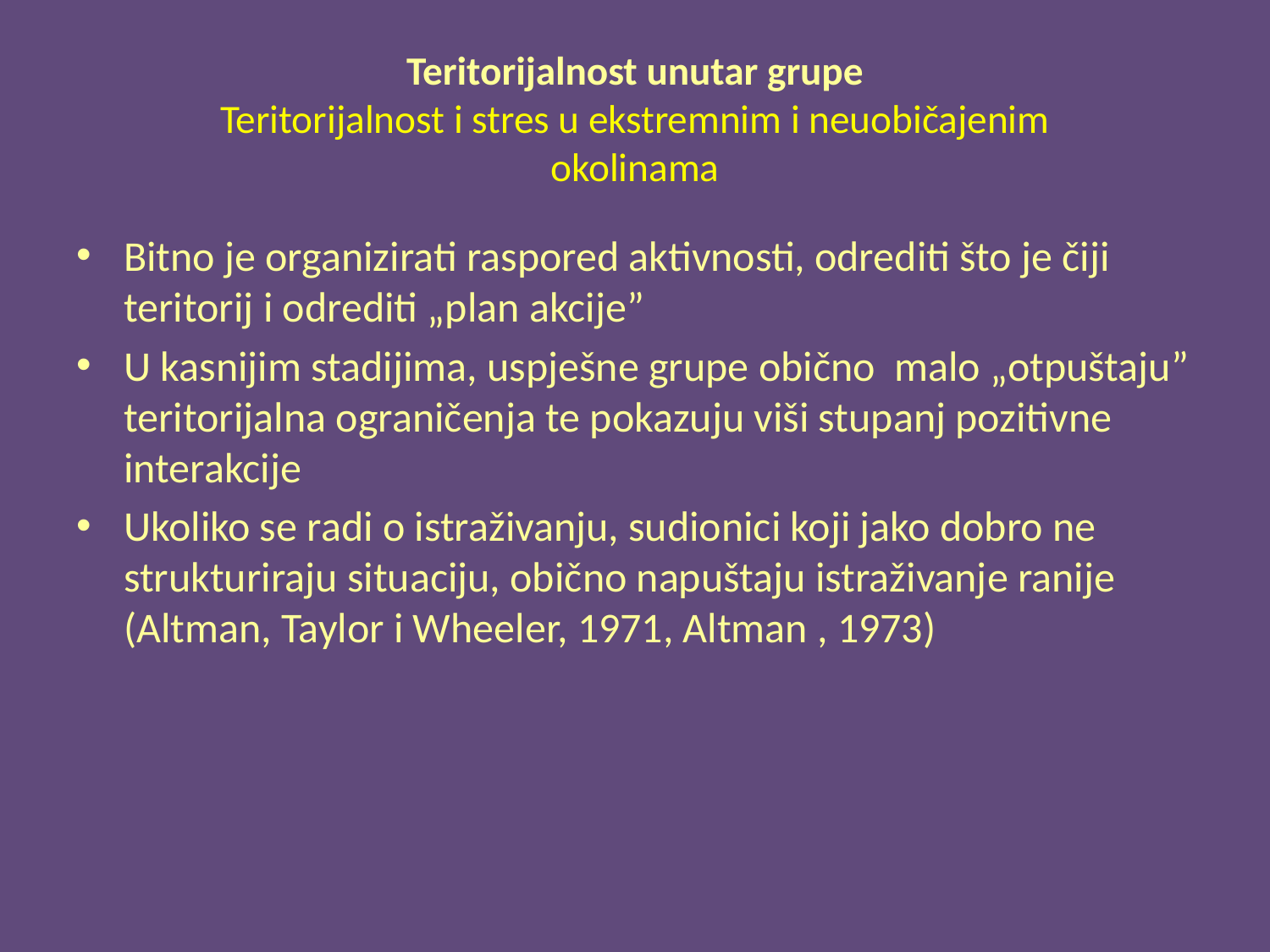

# Teritorijalnost unutar grupe Teritorijalnost i stres u ekstremnim i neuobičajenim okolinama
Bitno je organizirati raspored aktivnosti, odrediti što je čiji teritorij i odrediti „plan akcije”
U kasnijim stadijima, uspješne grupe obično  malo „otpuštaju” teritorijalna ograničenja te pokazuju viši stupanj pozitivne interakcije
Ukoliko se radi o istraživanju, sudionici koji jako dobro ne strukturiraju situaciju, obično napuštaju istraživanje ranije (Altman, Taylor i Wheeler, 1971, Altman , 1973)